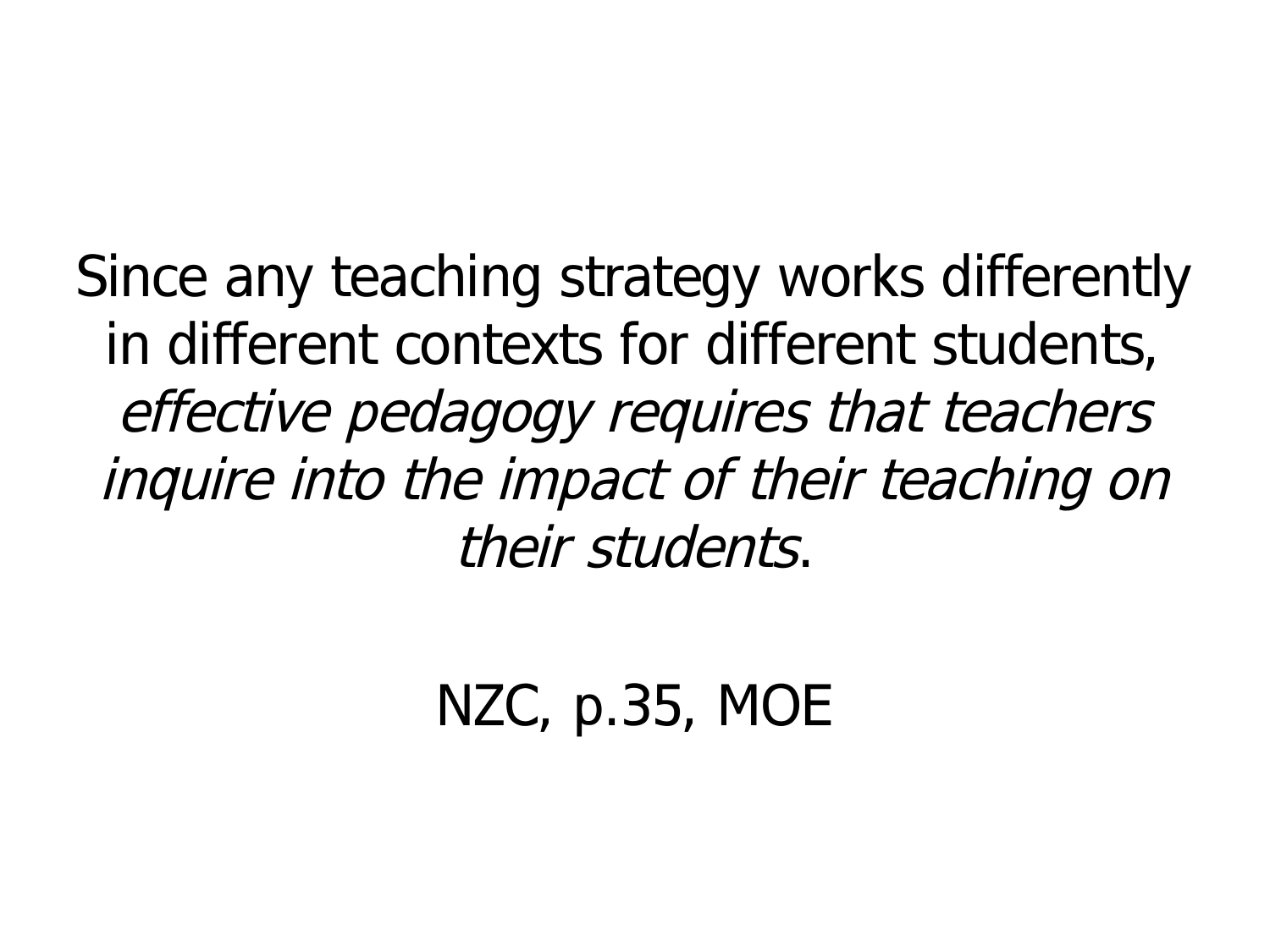

Since any teaching strategy works differently in different contexts for different students, effective pedagogy requires that teachers inquire into the impact of their teaching on their students.

NZC, p.35, MOE